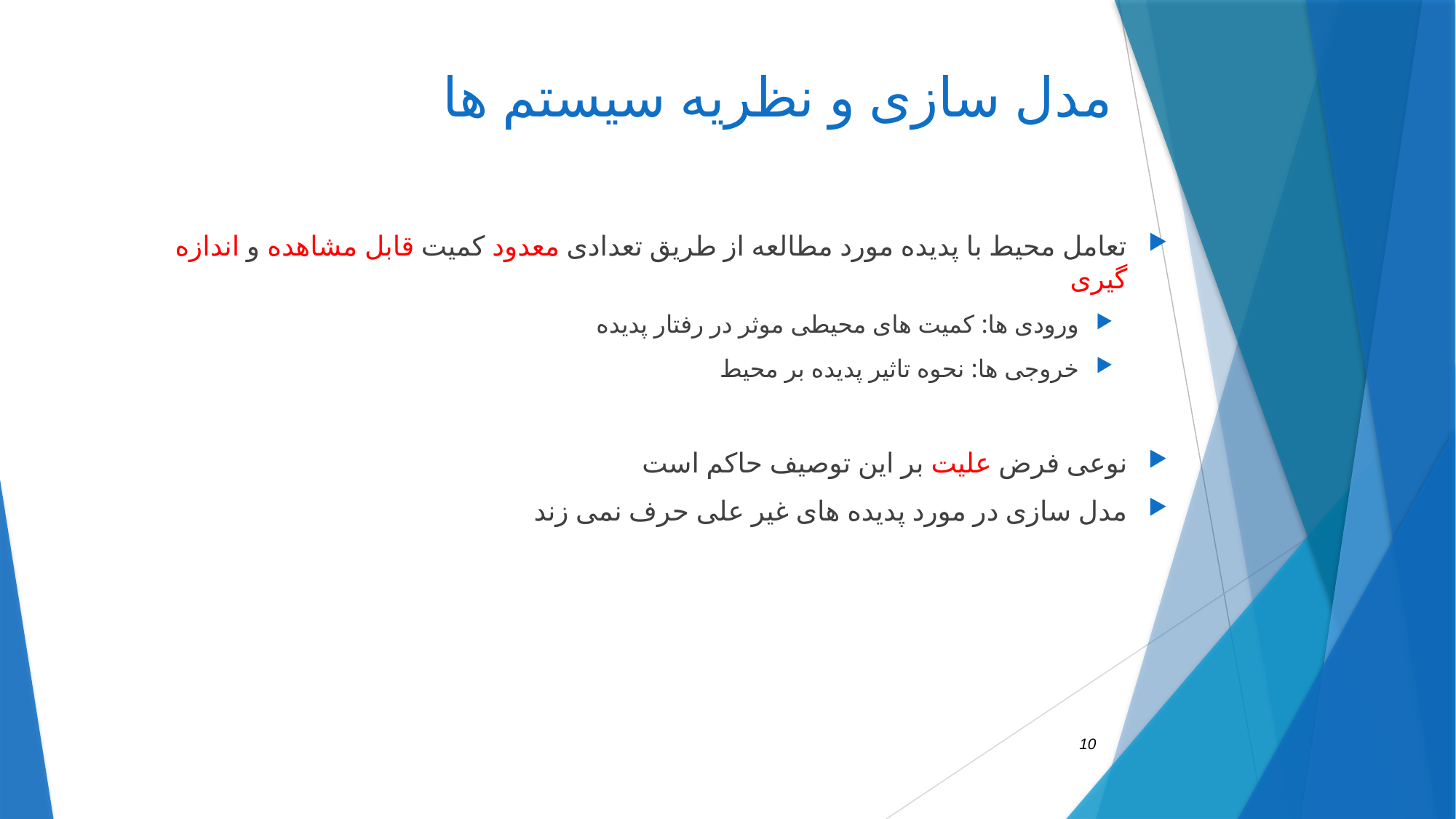

# مدل سازی و نظریه سیستم ها
تعامل محیط با پدیده مورد مطالعه از طریق تعدادی معدود کمیت قابل مشاهده و اندازه گیری
ورودی ها: کمیت های محیطی موثر در رفتار پدیده
خروجی ها: نحوه تاثیر پدیده بر محیط

نوعی فرض علیت بر این توصیف حاکم است
مدل سازی در مورد پدیده های غیر علی حرف نمی زند

10